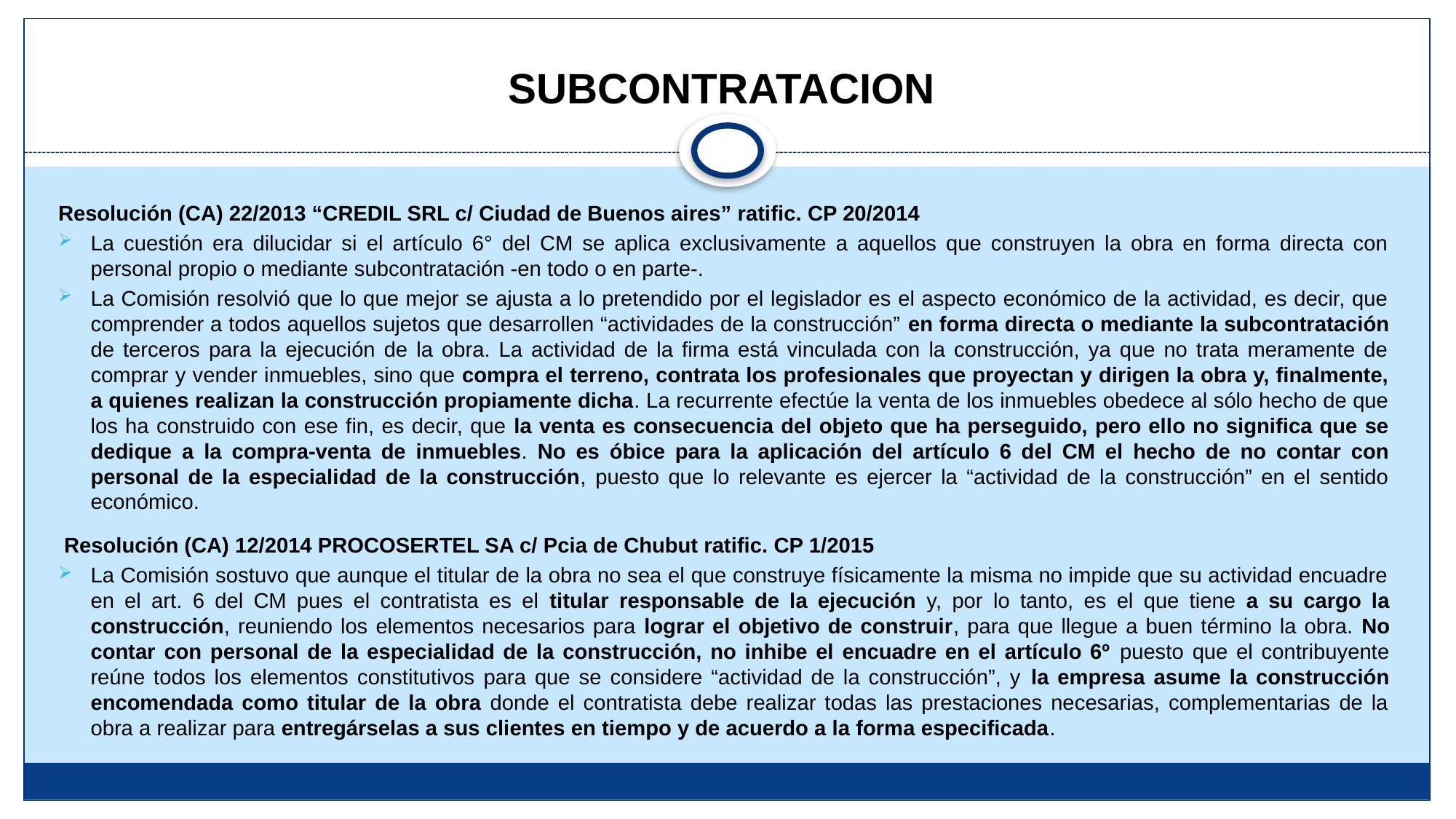

# SUBCONTRATACION
Resolución (CA) 22/2013 “CREDIL SRL c/ Ciudad de Buenos aires” ratific. CP 20/2014
La cuestión era dilucidar si el artículo 6° del CM se aplica exclusivamente a aquellos que construyen la obra en forma directa con personal propio o mediante subcontratación -en todo o en parte-.
La Comisión resolvió que lo que mejor se ajusta a lo pretendido por el legislador es el aspecto económico de la actividad, es decir, que comprender a todos aquellos sujetos que desarrollen “actividades de la construcción” en forma directa o mediante la subcontratación de terceros para la ejecución de la obra. La actividad de la firma está vinculada con la construcción, ya que no trata meramente de comprar y vender inmuebles, sino que compra el terreno, contrata los profesionales que proyectan y dirigen la obra y, finalmente, a quienes realizan la construcción propiamente dicha. La recurrente efectúe la venta de los inmuebles obedece al sólo hecho de que los ha construido con ese fin, es decir, que la venta es consecuencia del objeto que ha perseguido, pero ello no significa que se dedique a la compra-venta de inmuebles. No es óbice para la aplicación del artículo 6 del CM el hecho de no contar con personal de la especialidad de la construcción, puesto que lo relevante es ejercer la “actividad de la construcción” en el sentido económico.
 Resolución (CA) 12/2014 PROCOSERTEL SA c/ Pcia de Chubut ratific. CP 1/2015
La Comisión sostuvo que aunque el titular de la obra no sea el que construye físicamente la misma no impide que su actividad encuadre en el art. 6 del CM pues el contratista es el titular responsable de la ejecución y, por lo tanto, es el que tiene a su cargo la construcción, reuniendo los elementos necesarios para lograr el objetivo de construir, para que llegue a buen término la obra. No contar con personal de la especialidad de la construcción, no inhibe el encuadre en el artículo 6º puesto que el contribuyente reúne todos los elementos constitutivos para que se considere “actividad de la construcción”, y la empresa asume la construcción encomendada como titular de la obra donde el contratista debe realizar todas las prestaciones necesarias, complementarias de la obra a realizar para entregárselas a sus clientes en tiempo y de acuerdo a la forma especificada.